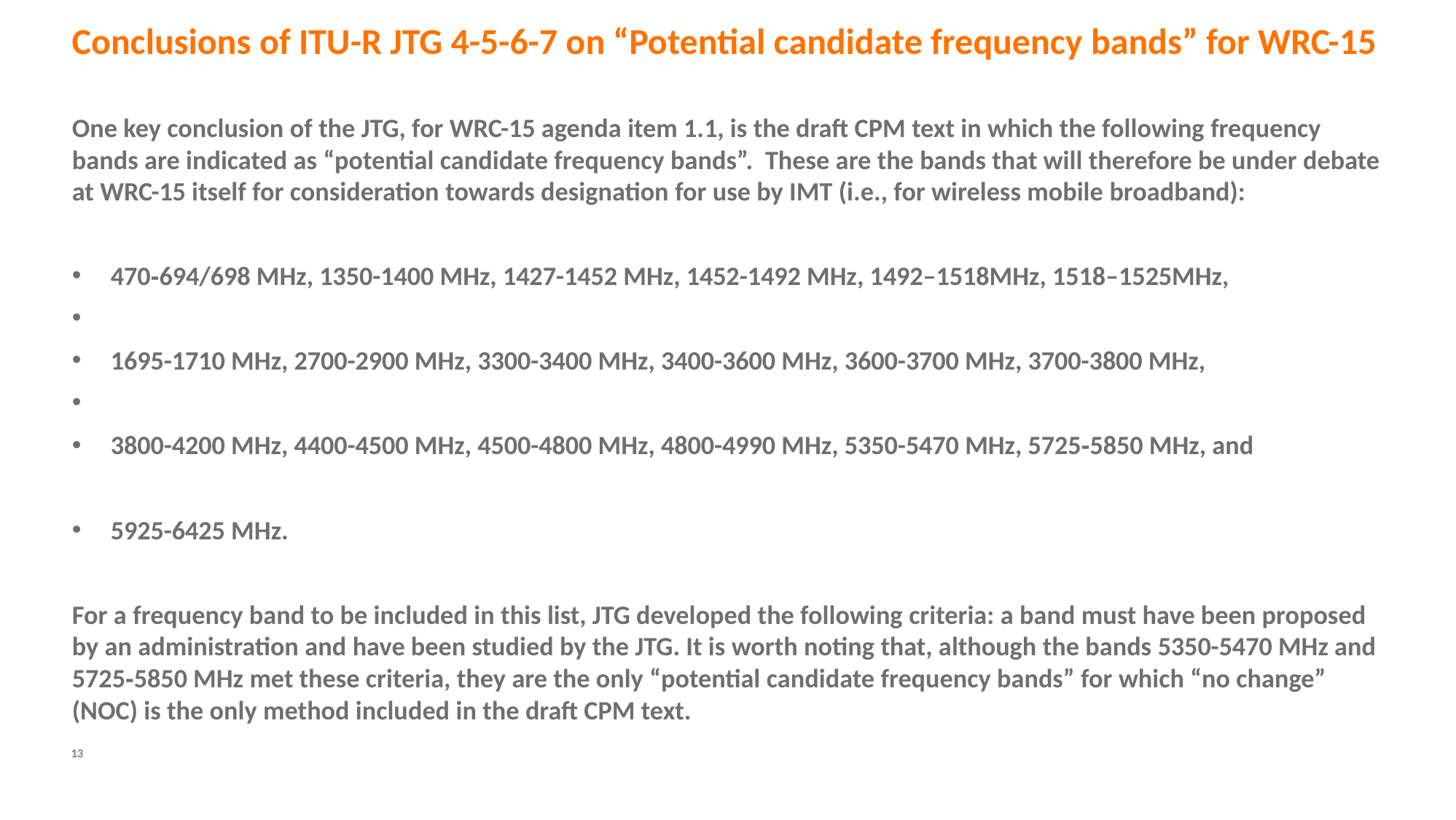

# Conclusions of ITU-R JTG 4-5-6-7 on “Potential candidate frequency bands” for WRC-15
One key conclusion of the JTG, for WRC-15 agenda item 1.1, is the draft CPM text in which the following frequency bands are indicated as “potential candidate frequency bands”.  These are the bands that will therefore be under debate at WRC-15 itself for consideration towards designation for use by IMT (i.e., for wireless mobile broadband):

470‑694/698 MHz, 1350-1400 MHz, 1427-1452 MHz, 1452-1492 MHz, 1492–1518MHz, 1518–1525MHz,

1695-1710 MHz, 2700-2900 MHz, 3300-3400 MHz, 3400-3600 MHz, 3600-3700 MHz, 3700-3800 MHz,

3800-4200 MHz, 4400-4500 MHz, 4500-4800 MHz, 4800-4990 MHz, 5350-5470 MHz, 5725‑5850 MHz, and

5925-6425 MHz.

For a frequency band to be included in this list, JTG developed the following criteria: a band must have been proposed by an administration and have been studied by the JTG. It is worth noting that, although the bands 5350-5470 MHz and 5725‑5850 MHz met these criteria, they are the only “potential candidate frequency bands” for which “no change” (NOC) is the only method included in the draft CPM text.

13